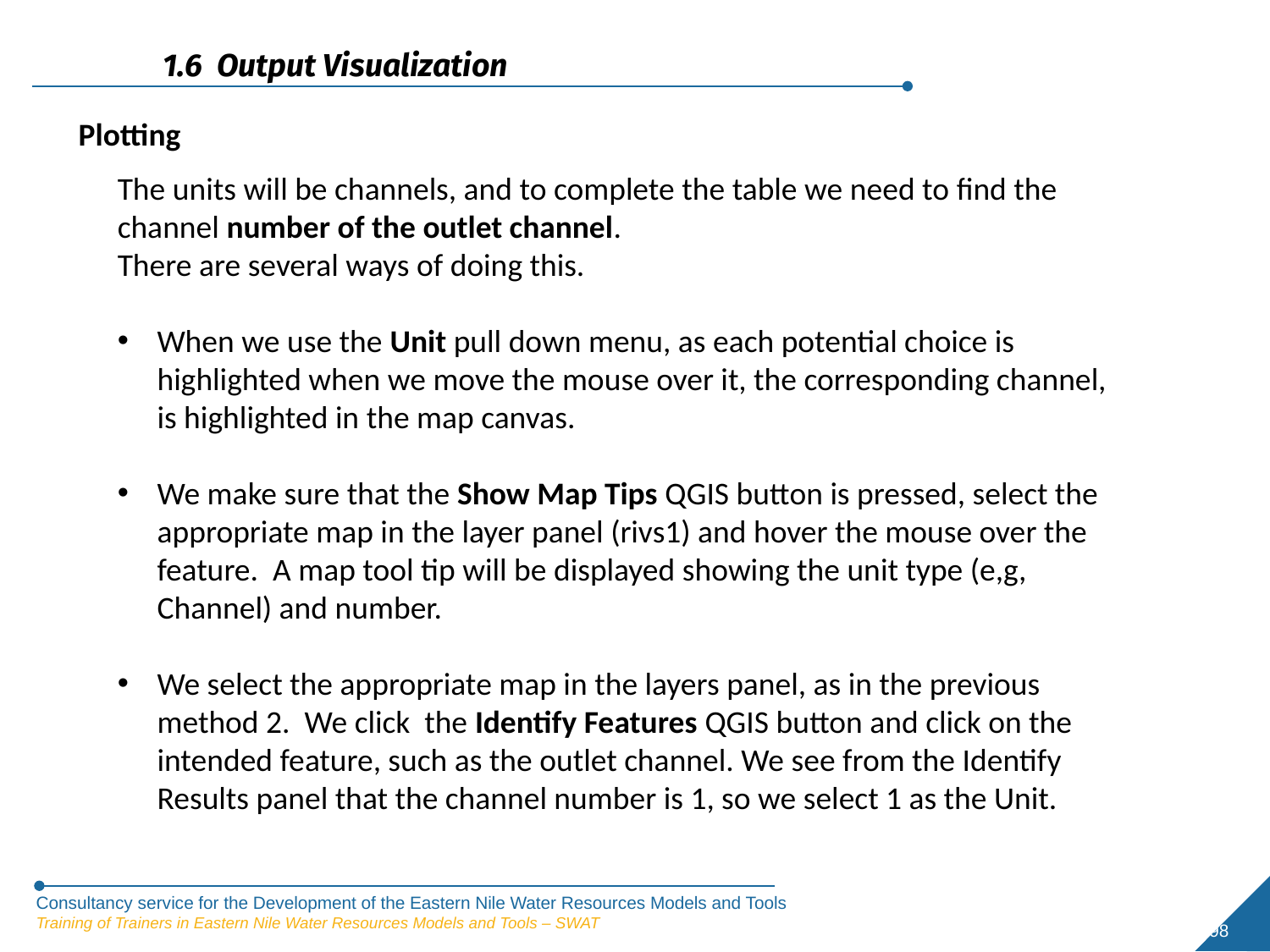

1.6  Output Visualization
Plotting
The units will be channels, and to complete the table we need to find the channel number of the outlet channel.
There are several ways of doing this.

When we use the Unit pull down menu, as each potential choice is highlighted when we move the mouse over it, the corresponding channel, is highlighted in the map canvas.

We make sure that the Show Map Tips QGIS button is pressed, select the appropriate map in the layer panel (rivs1) and hover the mouse over the feature.  A map tool tip will be displayed showing the unit type (e,g, Channel) and number.

We select the appropriate map in the layers panel, as in the previous method 2.  We click  the Identify Features QGIS button and click on the intended feature, such as the outlet channel. We see from the Identify Results panel that the channel number is 1, so we select 1 as the Unit.